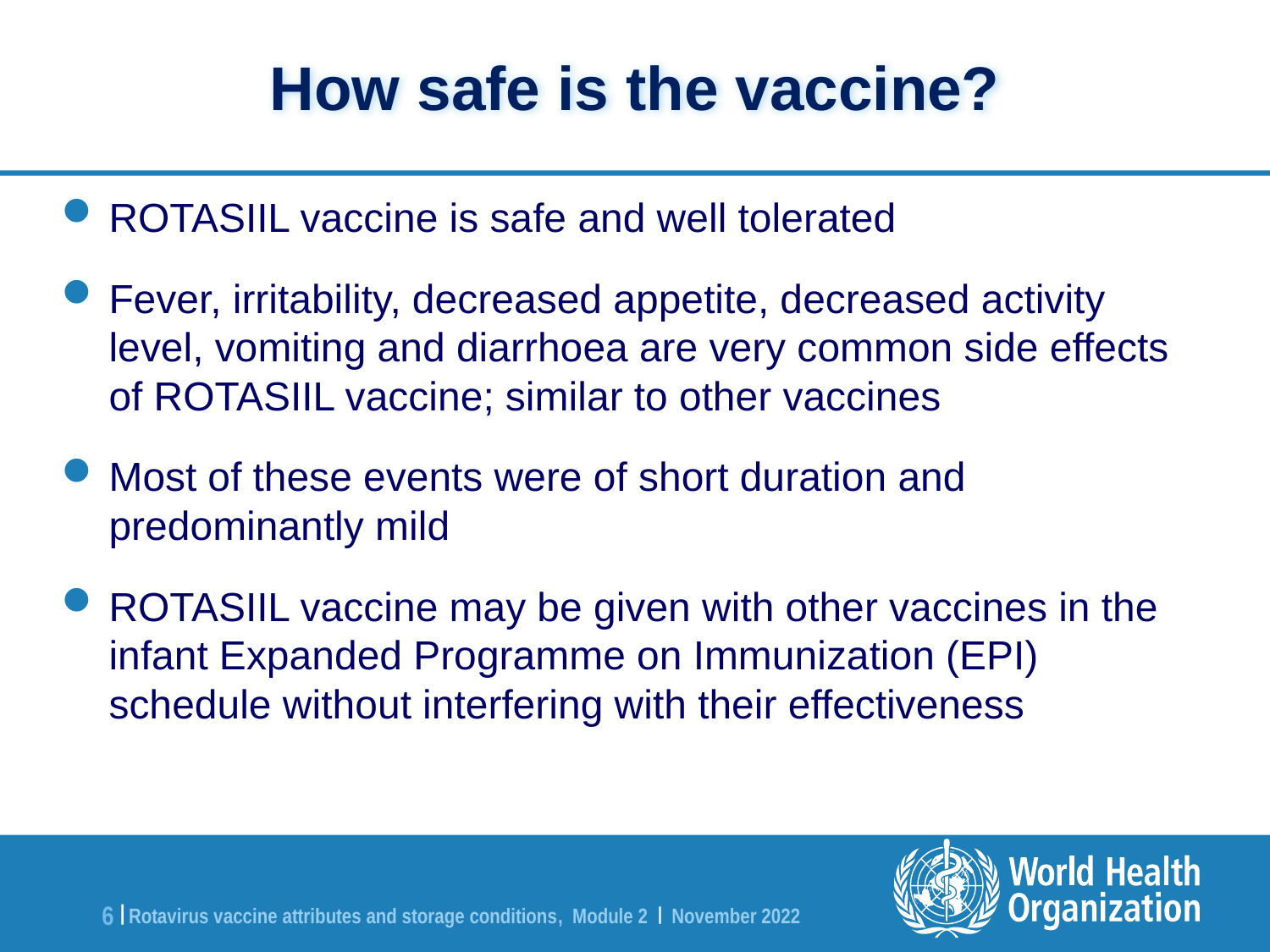

How safe is the vaccine?
ROTASIIL vaccine is safe and well tolerated
Fever, irritability, decreased appetite, decreased activity level, vomiting and diarrhoea are very common side effects of ROTASIIL vaccine; similar to other vaccines
Most of these events were of short duration and predominantly mild
ROTASIIL vaccine may be given with other vaccines in the infant Expanded Programme on Immunization (EPI) schedule without interfering with their effectiveness